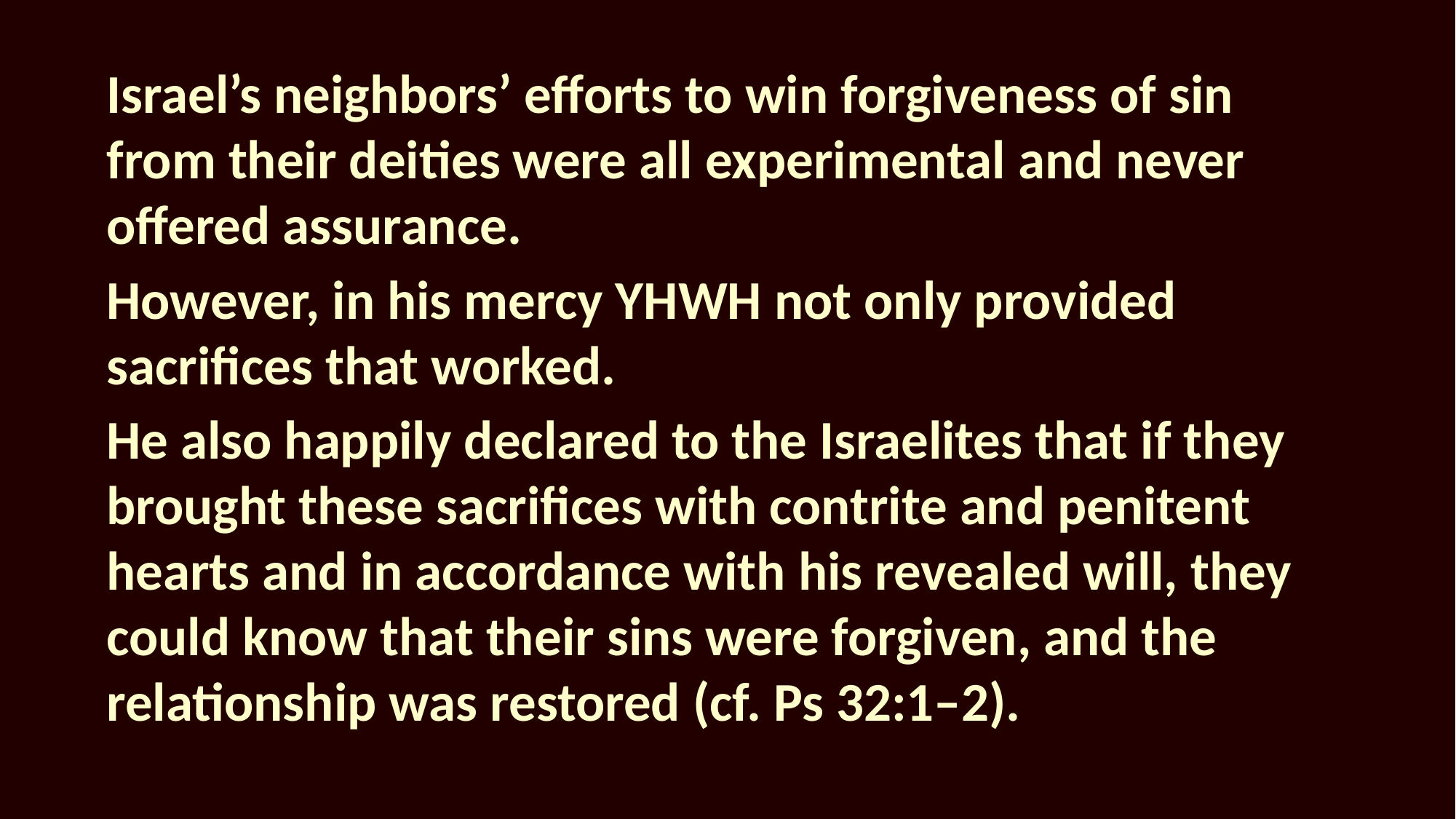

Israel’s neighbors’ efforts to win forgiveness of sin from their deities were all experimental and never offered assurance.
However, in his mercy YHWH not only provided sacrifices that worked.
He also happily declared to the Israelites that if they brought these sacrifices with contrite and penitent hearts and in accordance with his revealed will, they could know that their sins were forgiven, and the relationship was restored (cf. Ps 32:1–2).